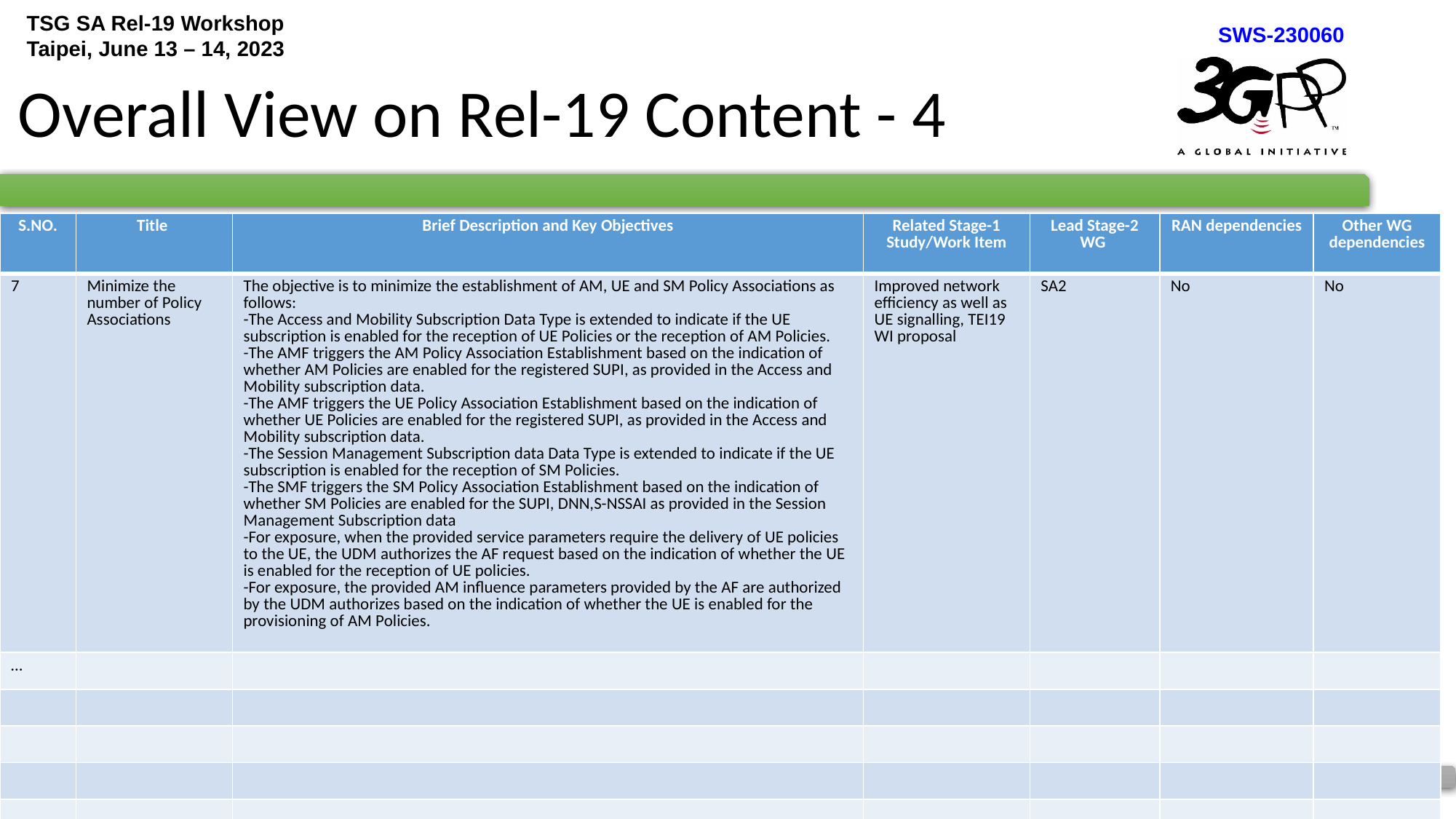

# Overall View on Rel-19 Content - 4
| S.NO. | Title | Brief Description and Key Objectives | Related Stage-1 Study/Work Item | Lead Stage-2 WG | RAN dependencies | Other WG dependencies |
| --- | --- | --- | --- | --- | --- | --- |
| 7 | Minimize the number of Policy Associations | The objective is to minimize the establishment of AM, UE and SM Policy Associations as follows: -The Access and Mobility Subscription Data Type is extended to indicate if the UE subscription is enabled for the reception of UE Policies or the reception of AM Policies. -The AMF triggers the AM Policy Association Establishment based on the indication of whether AM Policies are enabled for the registered SUPI, as provided in the Access and Mobility subscription data. -The AMF triggers the UE Policy Association Establishment based on the indication of whether UE Policies are enabled for the registered SUPI, as provided in the Access and Mobility subscription data. -The Session Management Subscription data Data Type is extended to indicate if the UE subscription is enabled for the reception of SM Policies. -The SMF triggers the SM Policy Association Establishment based on the indication of whether SM Policies are enabled for the SUPI, DNN,S-NSSAI as provided in the Session Management Subscription data -For exposure, when the provided service parameters require the delivery of UE policies to the UE, the UDM authorizes the AF request based on the indication of whether the UE is enabled for the reception of UE policies. -For exposure, the provided AM influence parameters provided by the AF are authorized by the UDM authorizes based on the indication of whether the UE is enabled for the provisioning of AM Policies. | Improved network efficiency as well as UE signalling, TEI19 WI proposal | SA2 | No | No |
| … |  |  |  |  |  |  |
|  |  |  |  |  |  |  |
|  |  |  |  |  |  |  |
|  |  |  |  |  |  |  |
|  |  |  |  |  |  |  |
|  |  |  |  |  |  |  |
|  |  |  |  |  |  |  |
|  |  |  |  |  |  |  |
|  |  |  |  |  |  |  |
|  |  |  |  |  |  |  |
|  |  |  |  |  |  |  |